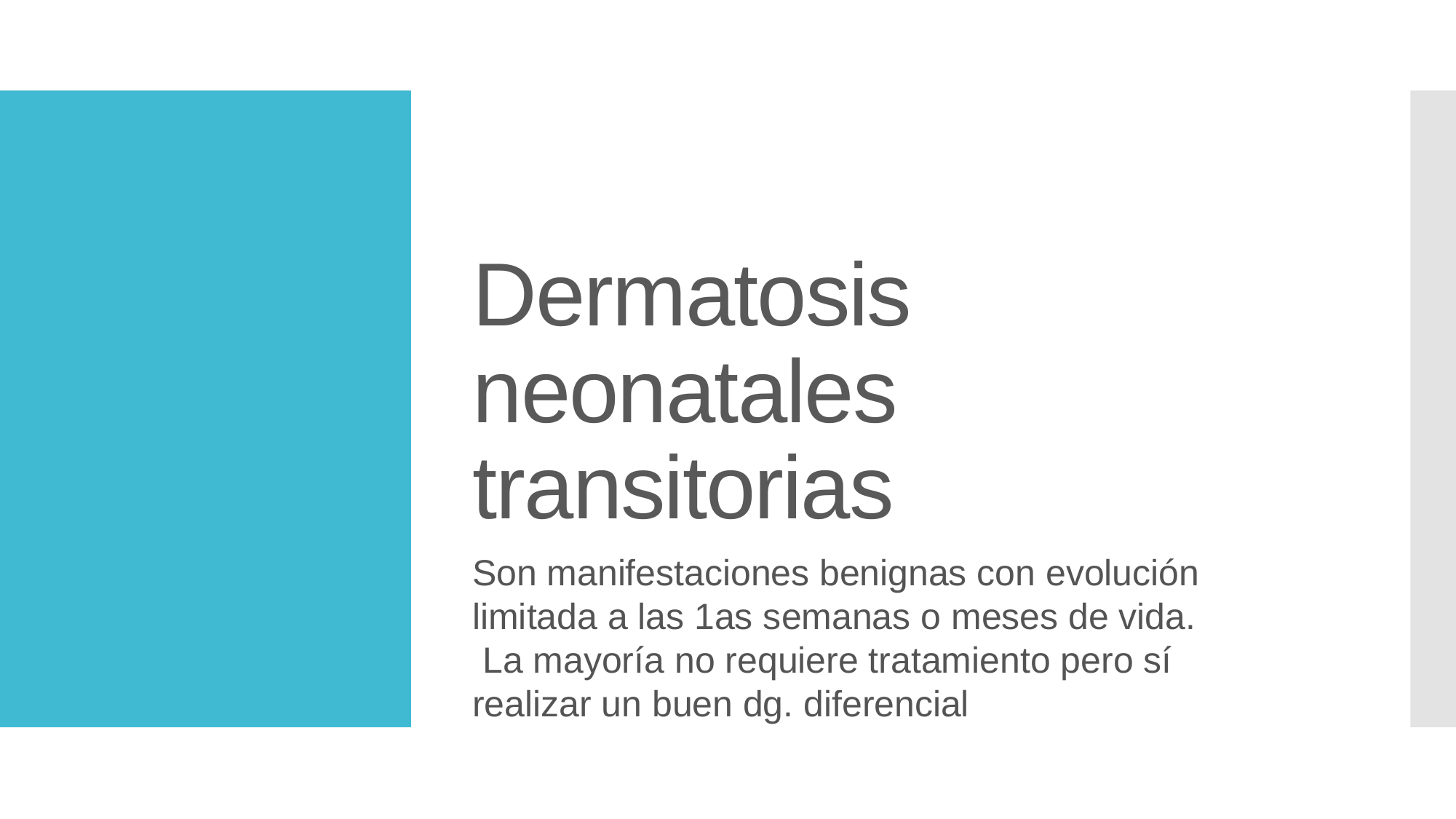

# Dermatosis neonatales transitorias
Son manifestaciones benignas con evolución limitada a las 1as semanas o meses de vida.
 La mayoría no requiere tratamiento pero sí realizar un buen dg. diferencial